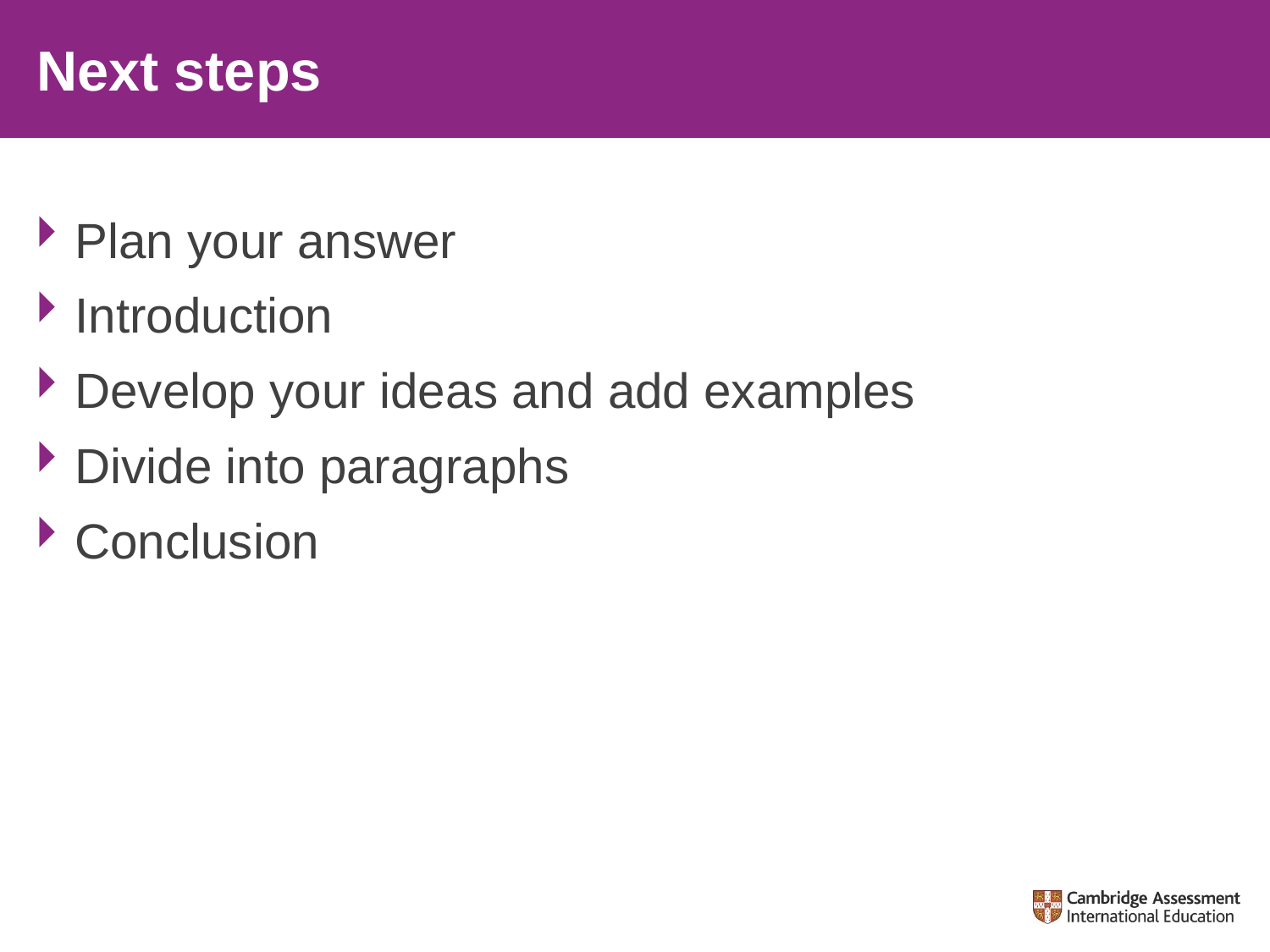

# Next steps
Plan your answer
Introduction
Develop your ideas and add examples
Divide into paragraphs
Conclusion